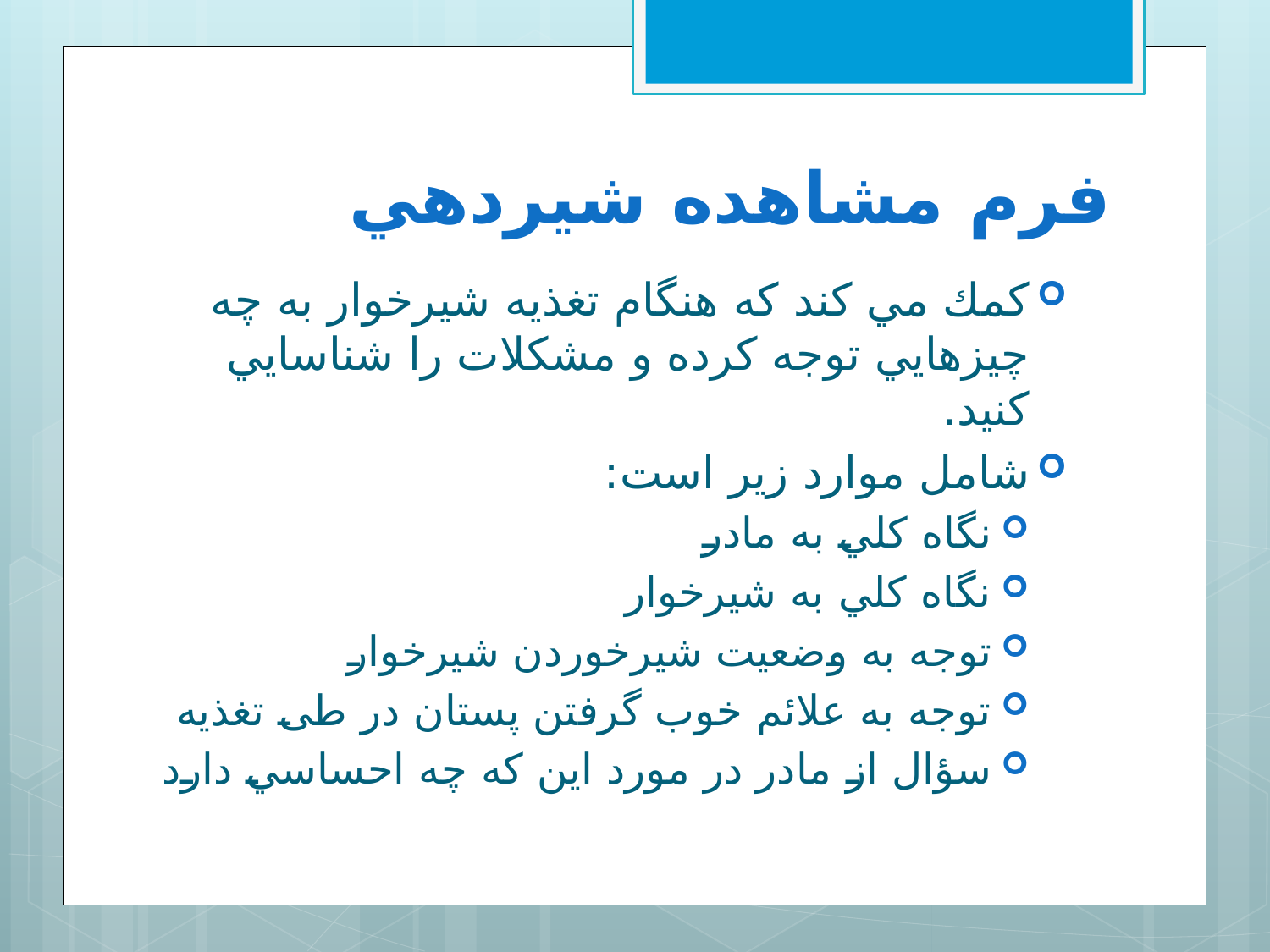

# فرم مشاهده شيردهي
كمك مي كند كه هنگام تغذيه شيرخوار به چه چيزهايي توجه كرده و مشكلات را شناسايي كنيد.
شامل موارد زیر است:
نگاه كلي به مادر
نگاه كلي به شيرخوار
توجه به وضعيت شيرخوردن شيرخوار
توجه به علائم خوب گرفتن پستان در طی تغذيه
سؤال از مادر در مورد اين كه چه احساسي دارد